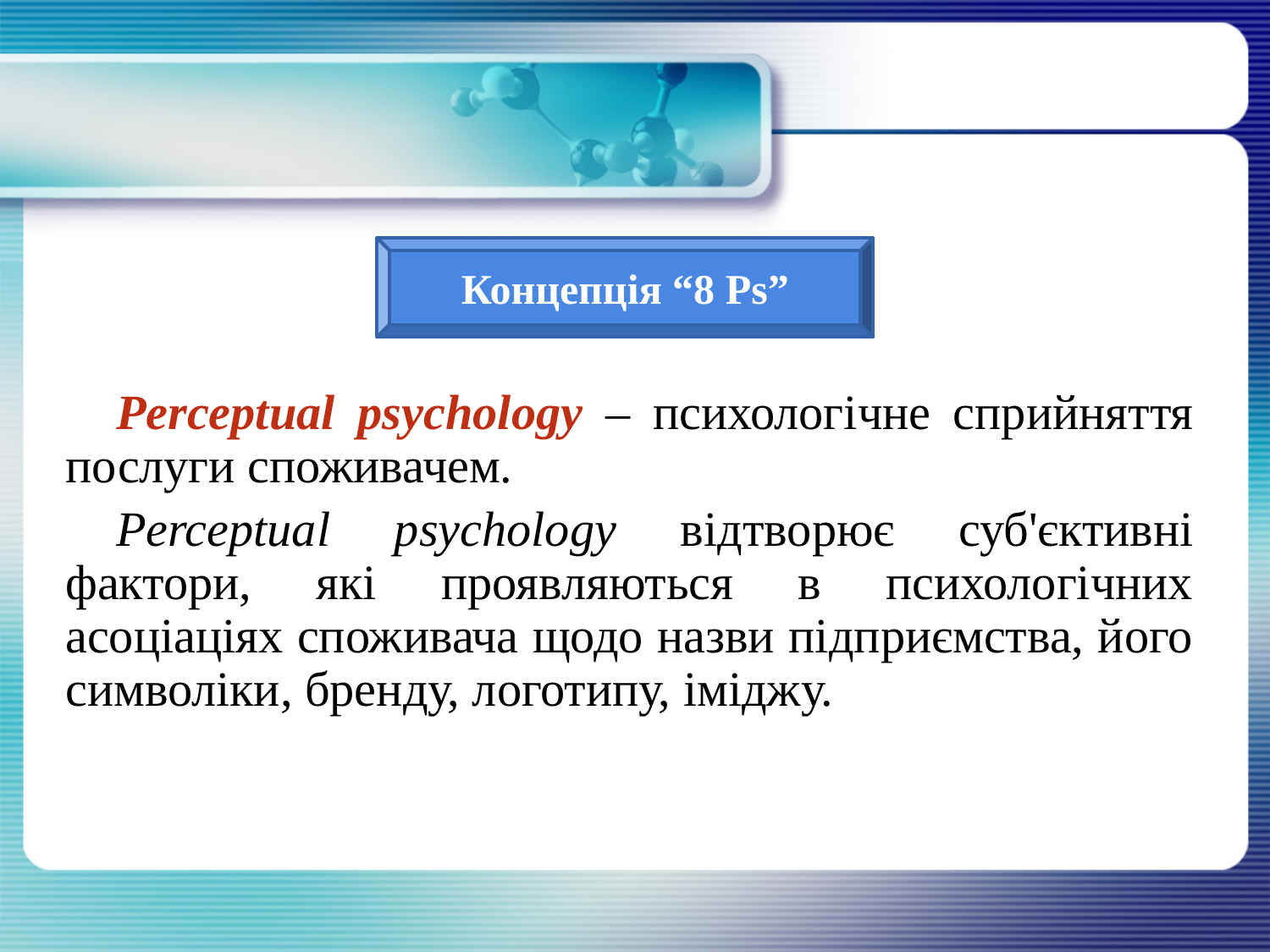

#

Рerceptual psychology – психологічне сприйняття послуги споживачем.
Perceptual psychology відтворює суб'єктивні фактори, які проявляються в психологічних асоціаціях споживача щодо назви підприємства, його символіки, бренду, логотипу, іміджу.

Концепція “8 Ps”